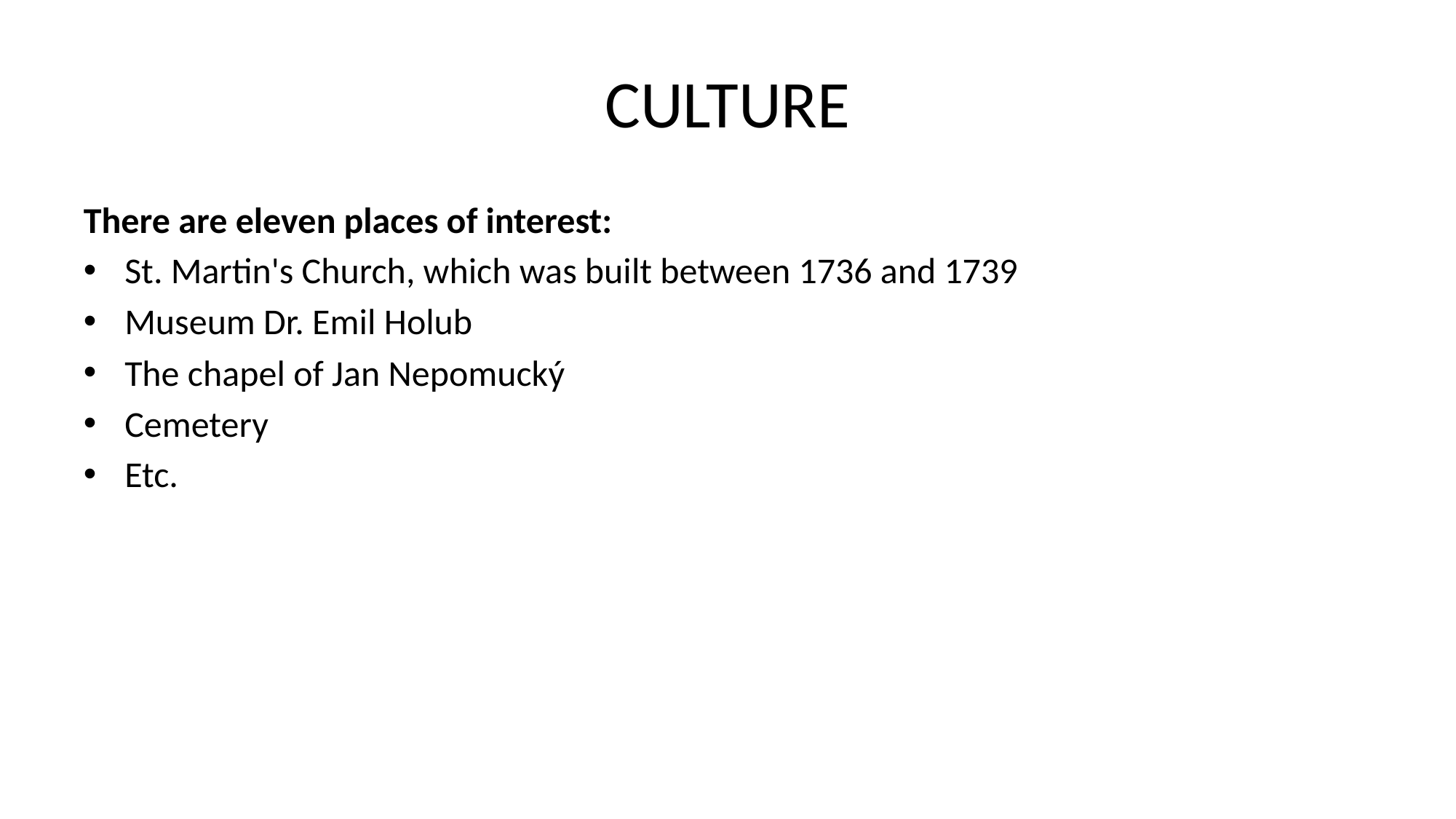

# CULTURE
There are eleven places of interest:
St. Martin's Church, which was built between 1736 and 1739
Museum Dr. Emil Holub
The chapel of Jan Nepomucký
Cemetery
Etc.